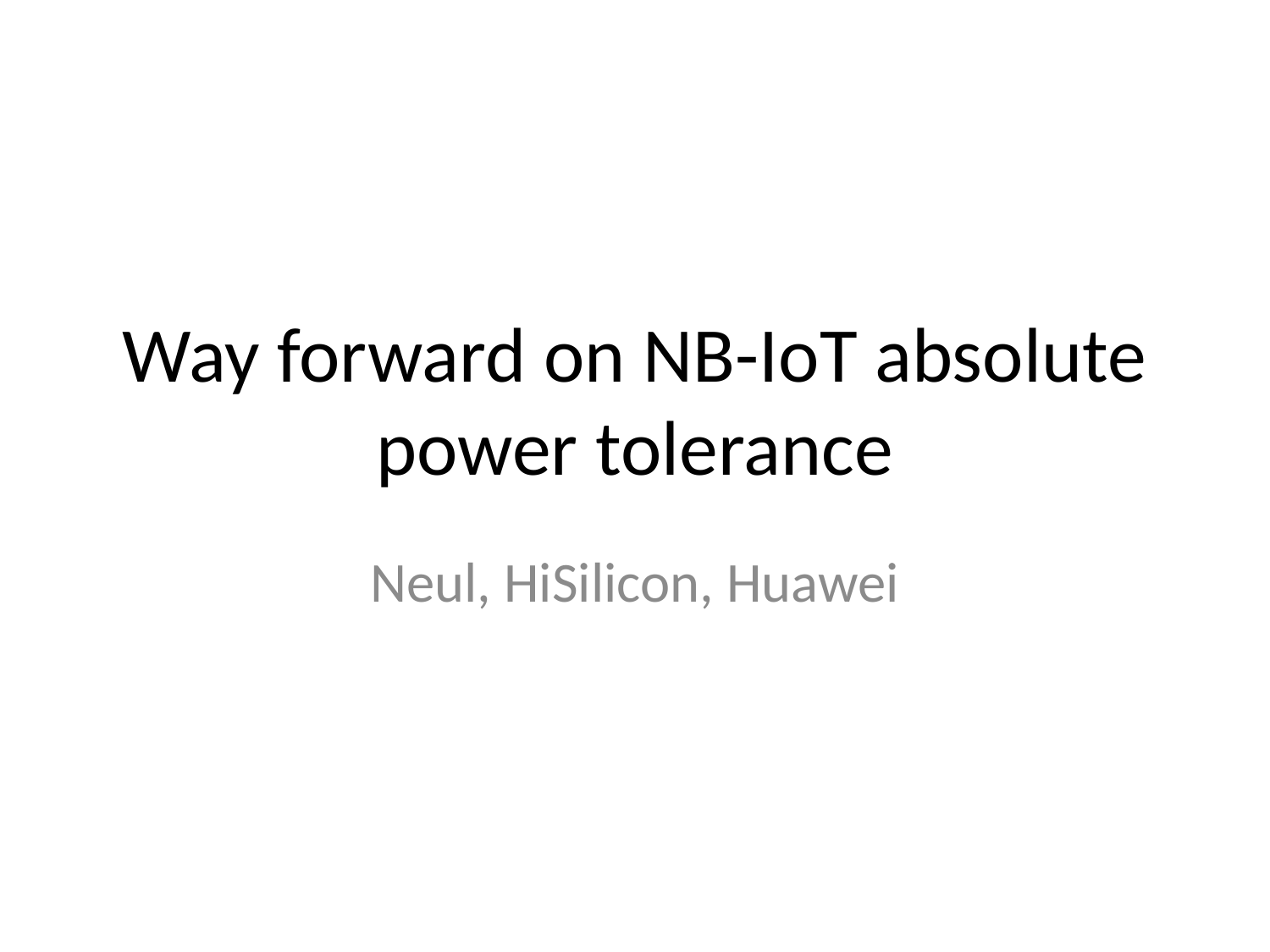

# Way forward on NB-IoT absolute power tolerance
Neul, HiSilicon, Huawei